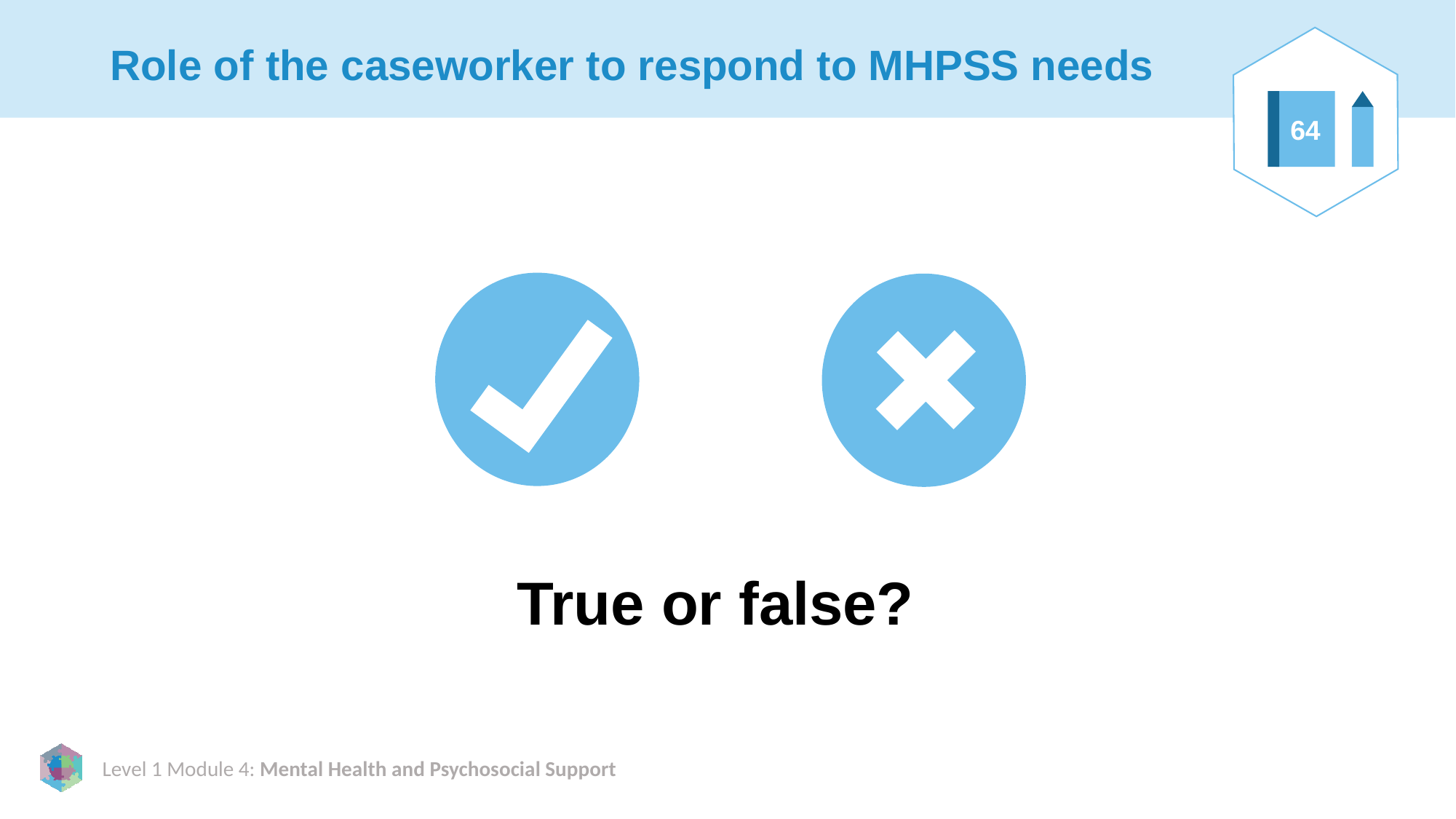

# Role of the caseworker to respond to MHPSS needs

64

True or false?